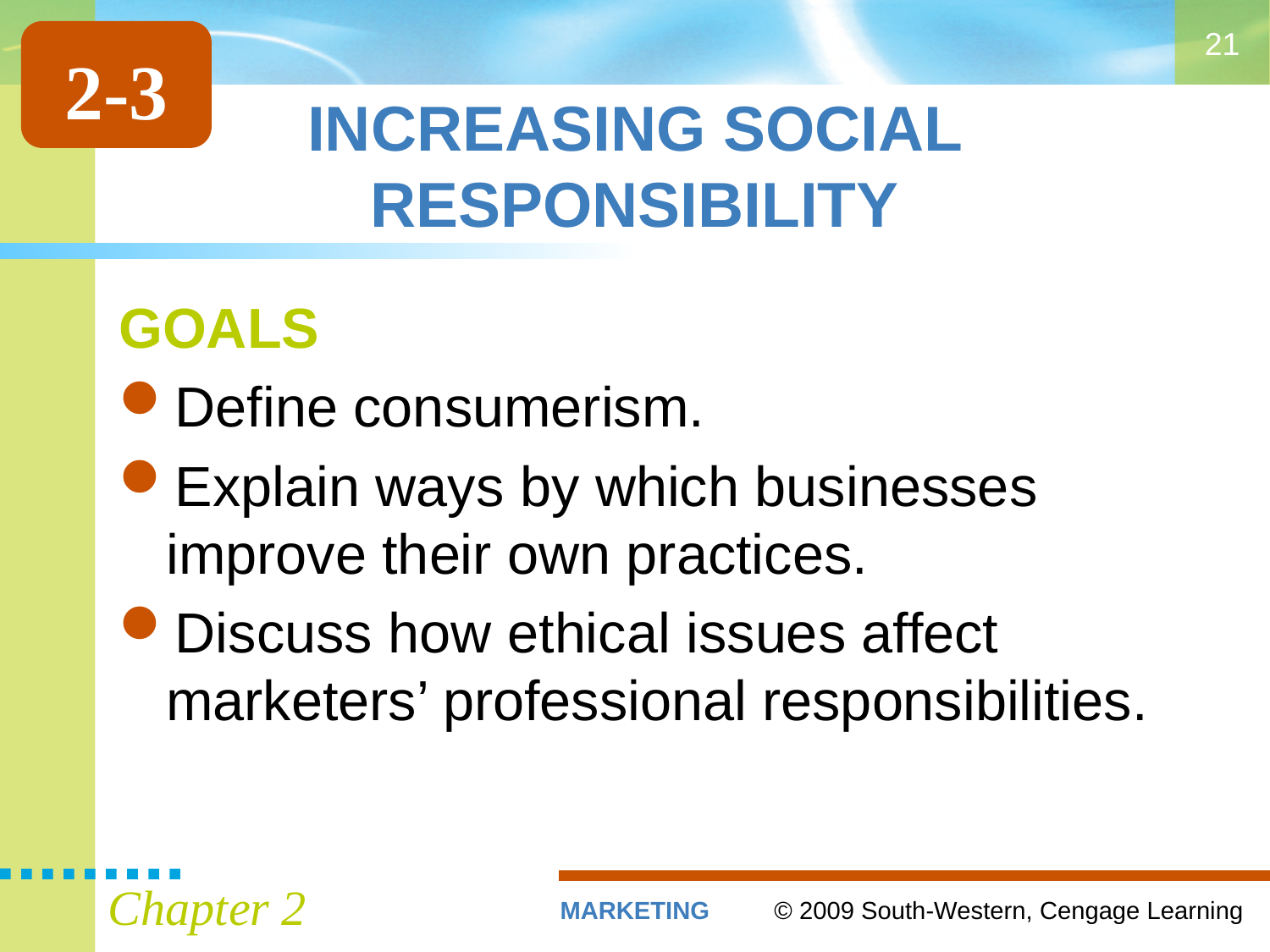

21
2-3
# INCREASING SOCIAL RESPONSIBILITY
GOALS
Define consumerism.
Explain ways by which businesses improve their own practices.
Discuss how ethical issues affect marketers’ professional responsibilities.
Chapter 2